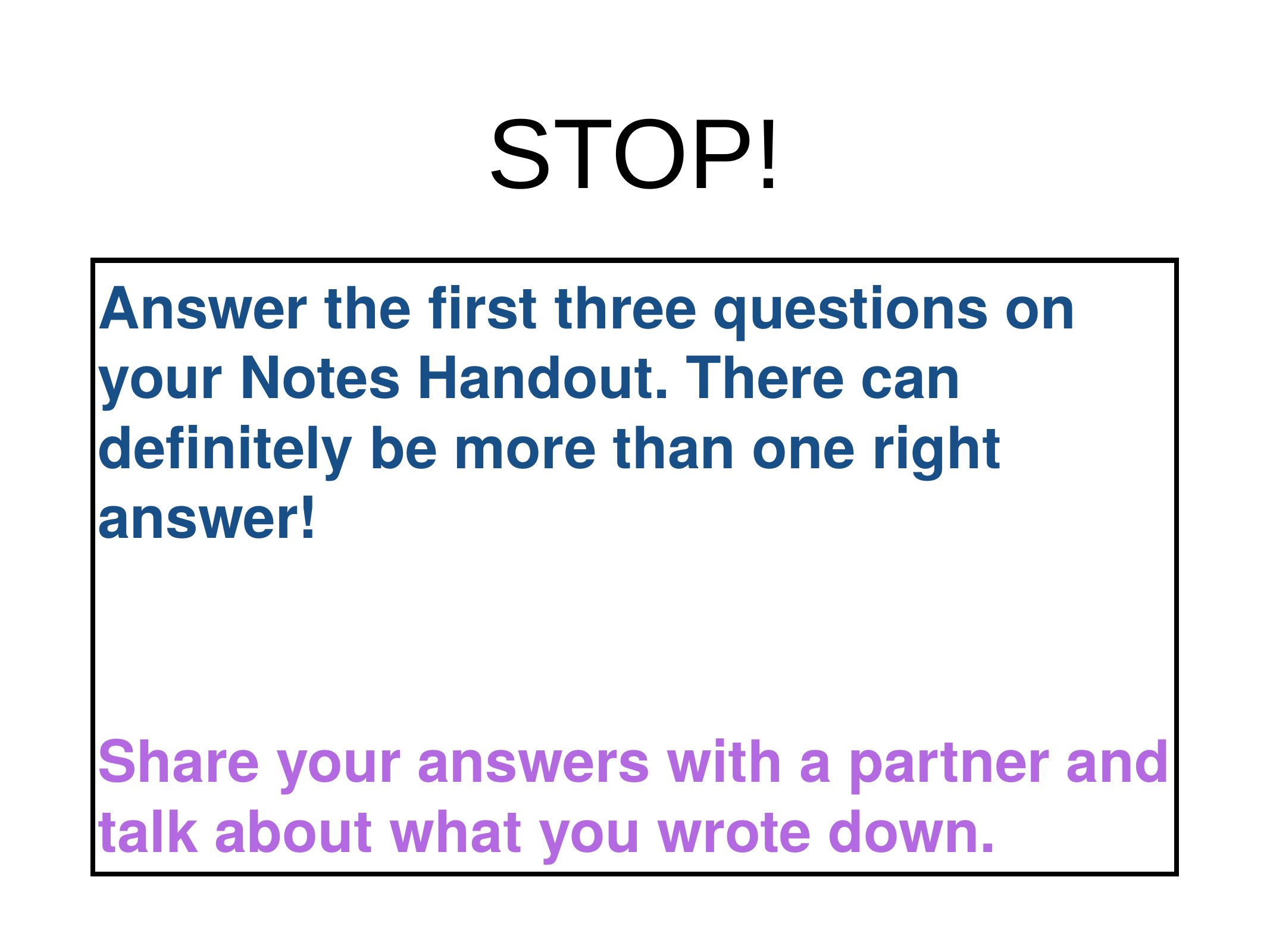

# STOP!
Answer the first three questions on your Notes Handout. There can definitely be more than one right answer!

Share your answers with a partner and talk about what you wrote down.